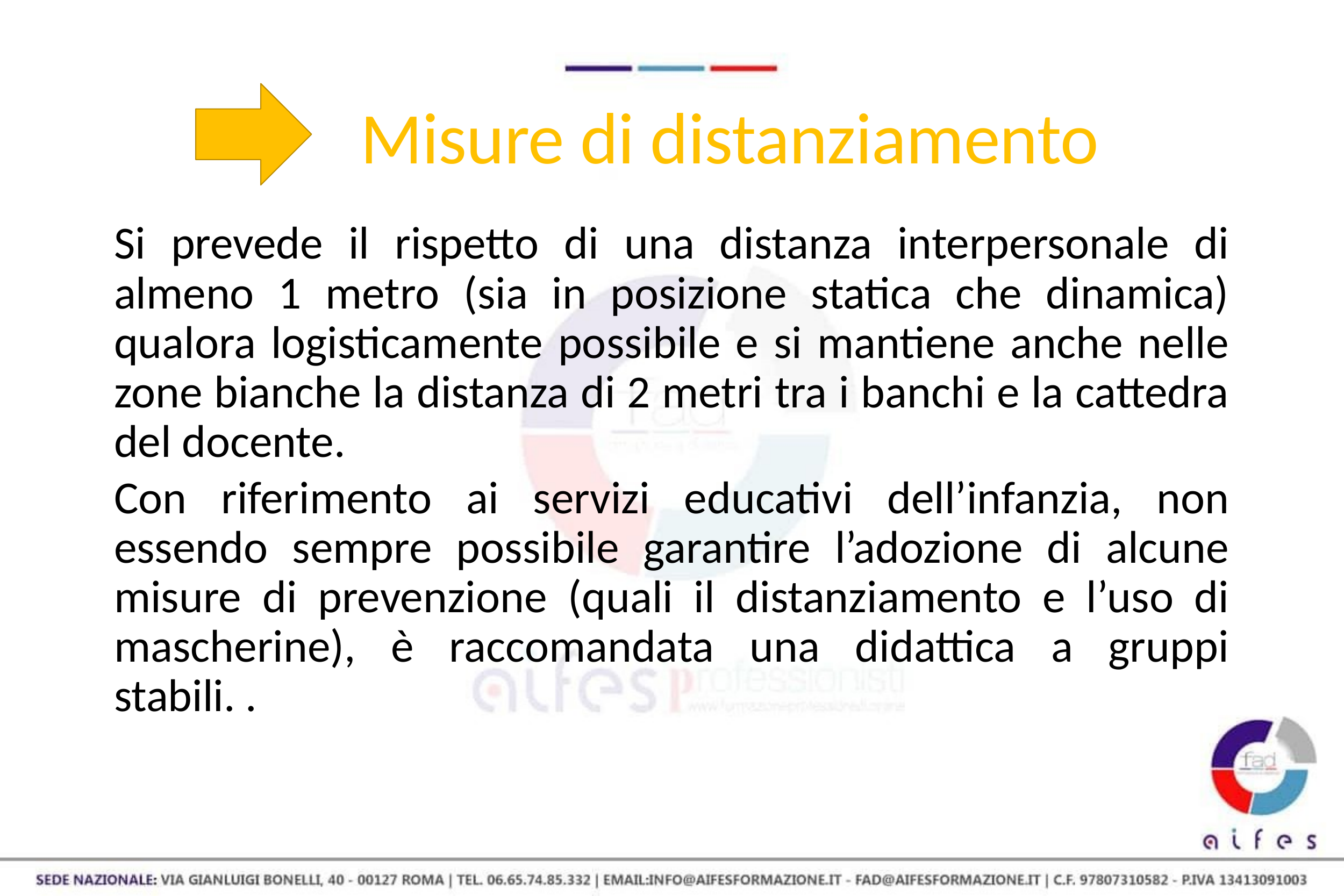

# Misure di distanziamento
Si prevede il rispetto di una distanza interpersonale di almeno 1 metro (sia in posizione statica che dinamica) qualora logisticamente possibile e si mantiene anche nelle zone bianche la distanza di 2 metri tra i banchi e la cattedra del docente.
Con riferimento ai servizi educativi dell’infanzia, non essendo sempre possibile garantire l’adozione di alcune misure di prevenzione (quali il distanziamento e l’uso di mascherine), è raccomandata una didattica a gruppi stabili. .